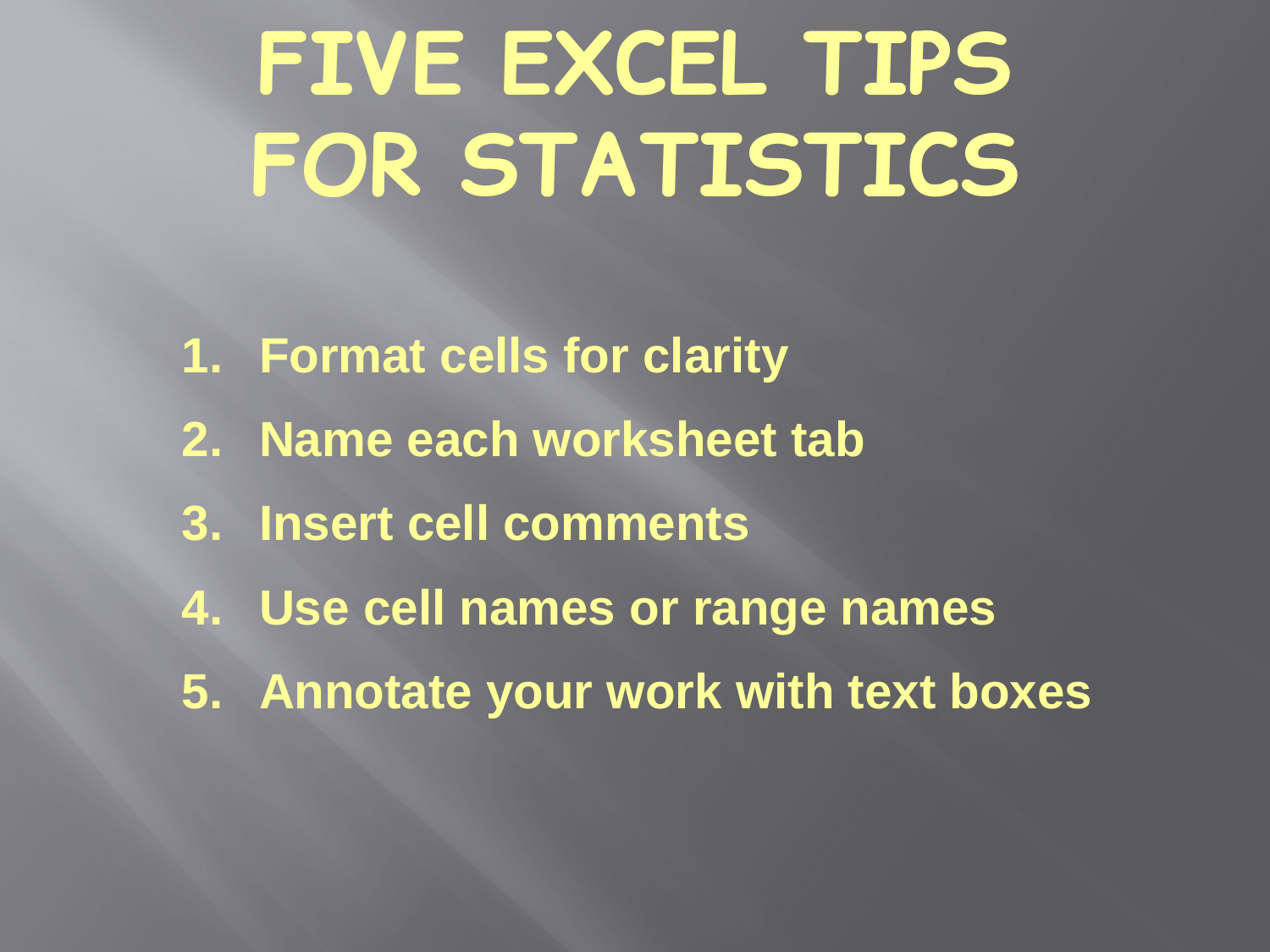

# Five Excel Tips for Statistics
 Format cells for clarity
 Name each worksheet tab
 Insert cell comments
 Use cell names or range names
 Annotate your work with text boxes